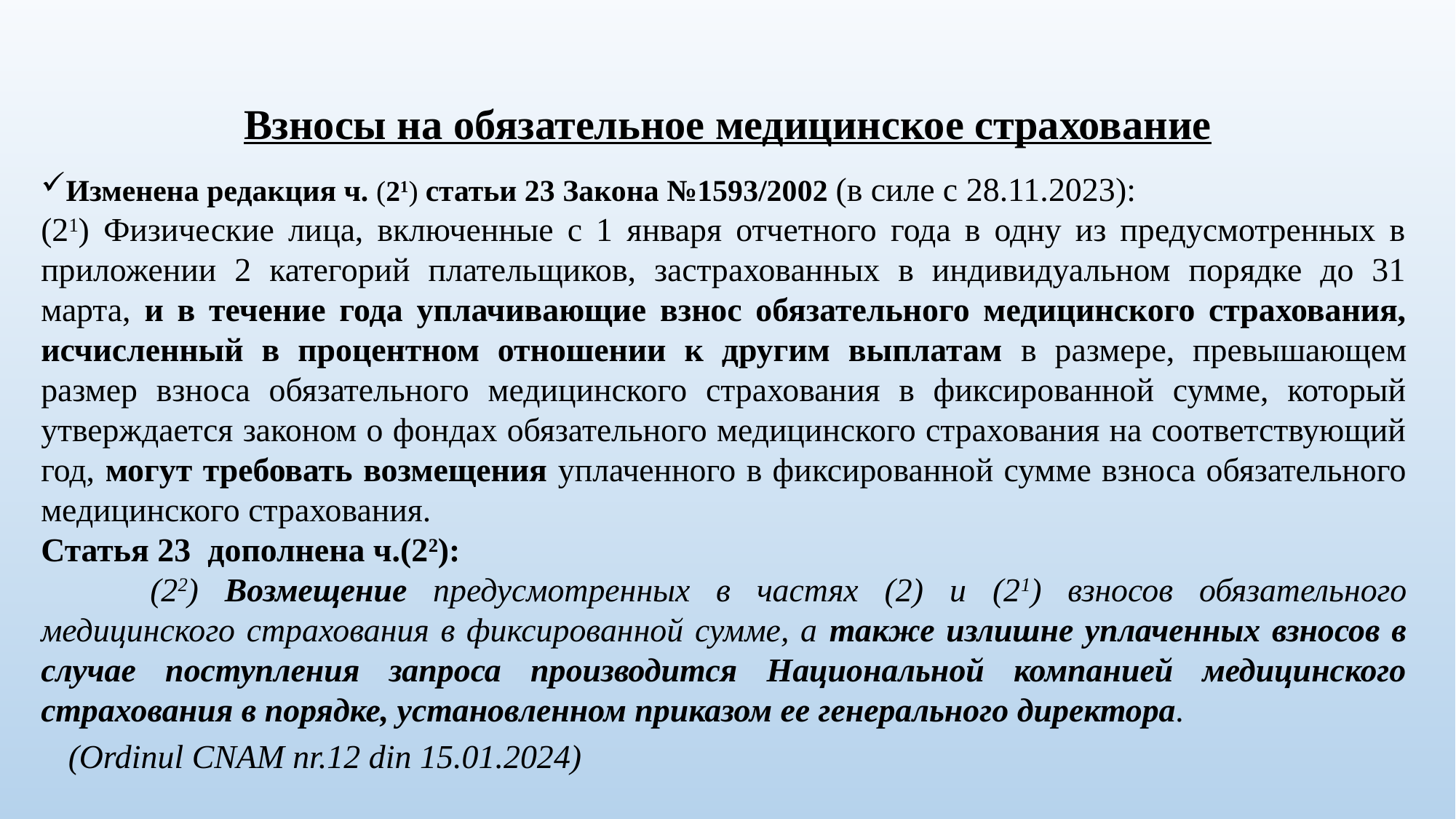

# Взносы на обязательное медицинское страхование
Изменена редакция ч. (21) статьи 23 Закона №1593/2002 (в силе с 28.11.2023):
(21) Физические лица, включенные с 1 января отчетного года в одну из предусмотренных в приложении 2 категорий плательщиков, застрахованных в индивидуальном порядке до 31 марта, и в течение года уплачивающие взнос обязательного медицинского страхования, исчисленный в процентном отношении к другим выплатам в размере, превышающем размер взноса обязательного медицинского страхования в фиксированной сумме, который утверждается законом о фондах обязательного медицинского страхования на соответствующий год, могут требовать возмещения уплаченного в фиксированной сумме взноса обязательного медицинского страхования.
Статья 23  дополнена ч.(22):
	(22) Возмещение предусмотренных в частях (2) и (21) взносов обязательного медицинского страхования в фиксированной сумме, а также излишне уплаченных взносов в случае поступления запроса производится Национальной компанией медицинского страхования в порядке, установленном приказом ее генерального директора.
(Ordinul CNAM nr.12 din 15.01.2024)